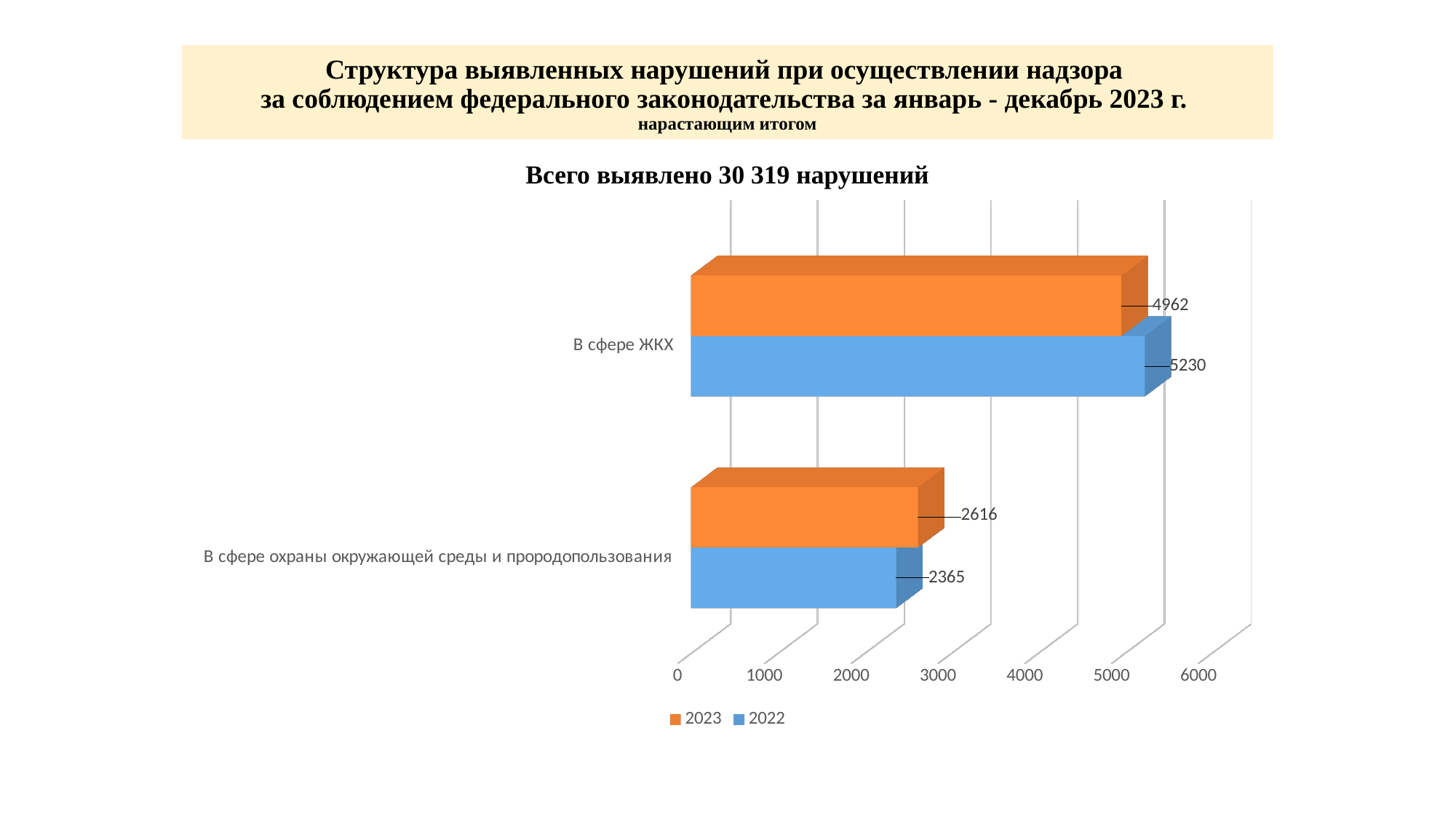

# Структура выявленных нарушений при осуществлении надзора за соблюдением федерального законодательства за январь - декабрь 2023 г. нарастающим итогом
Всего выявлено 30 319 нарушений

[unsupported chart]